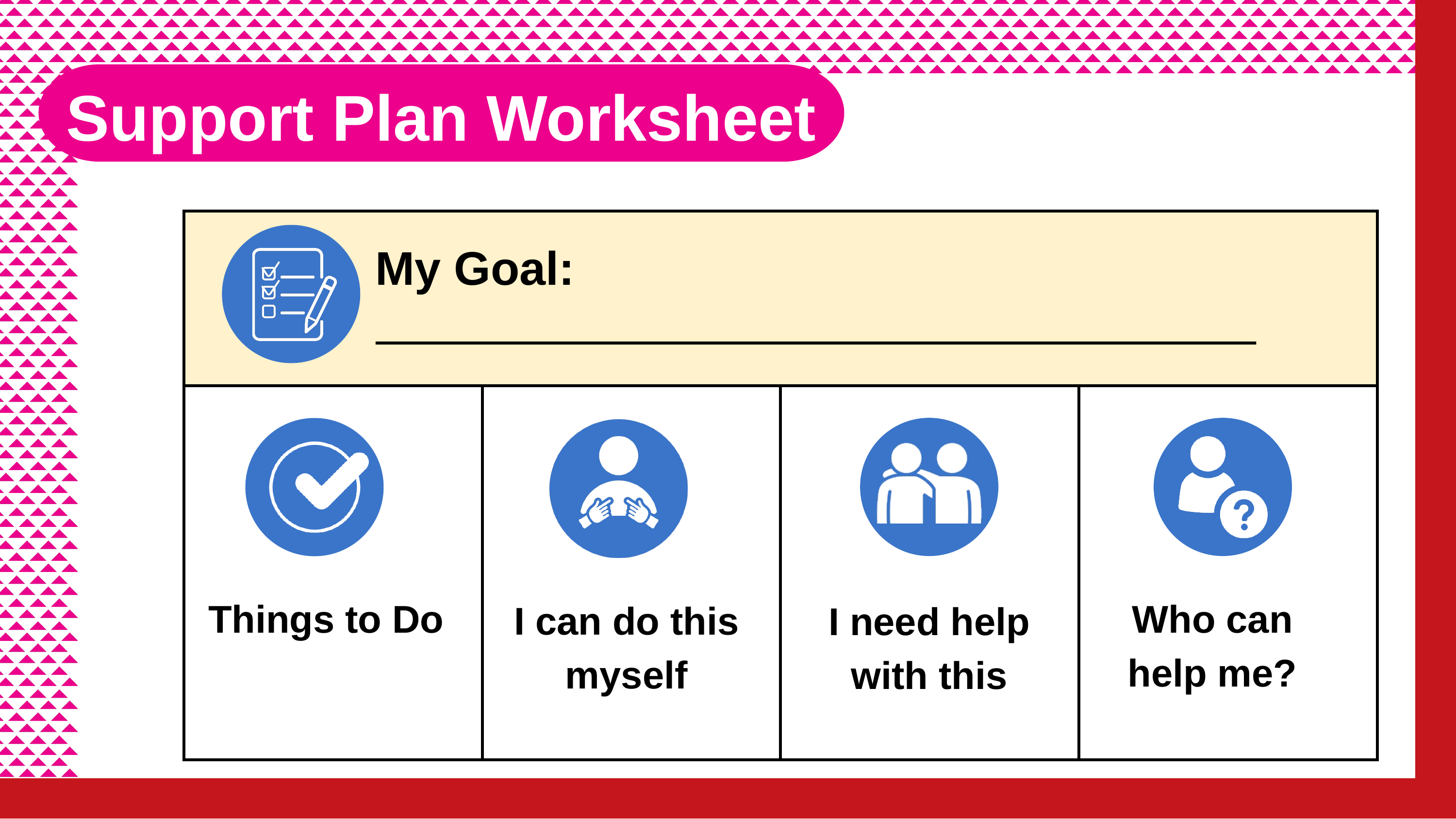

Support Plan Worksheet

|  |  |  |  |
| --- | --- | --- | --- |
|  |  |  |  |

My Goal:

Things to Do
Who can help me?
I can do this
myself
I need help with this